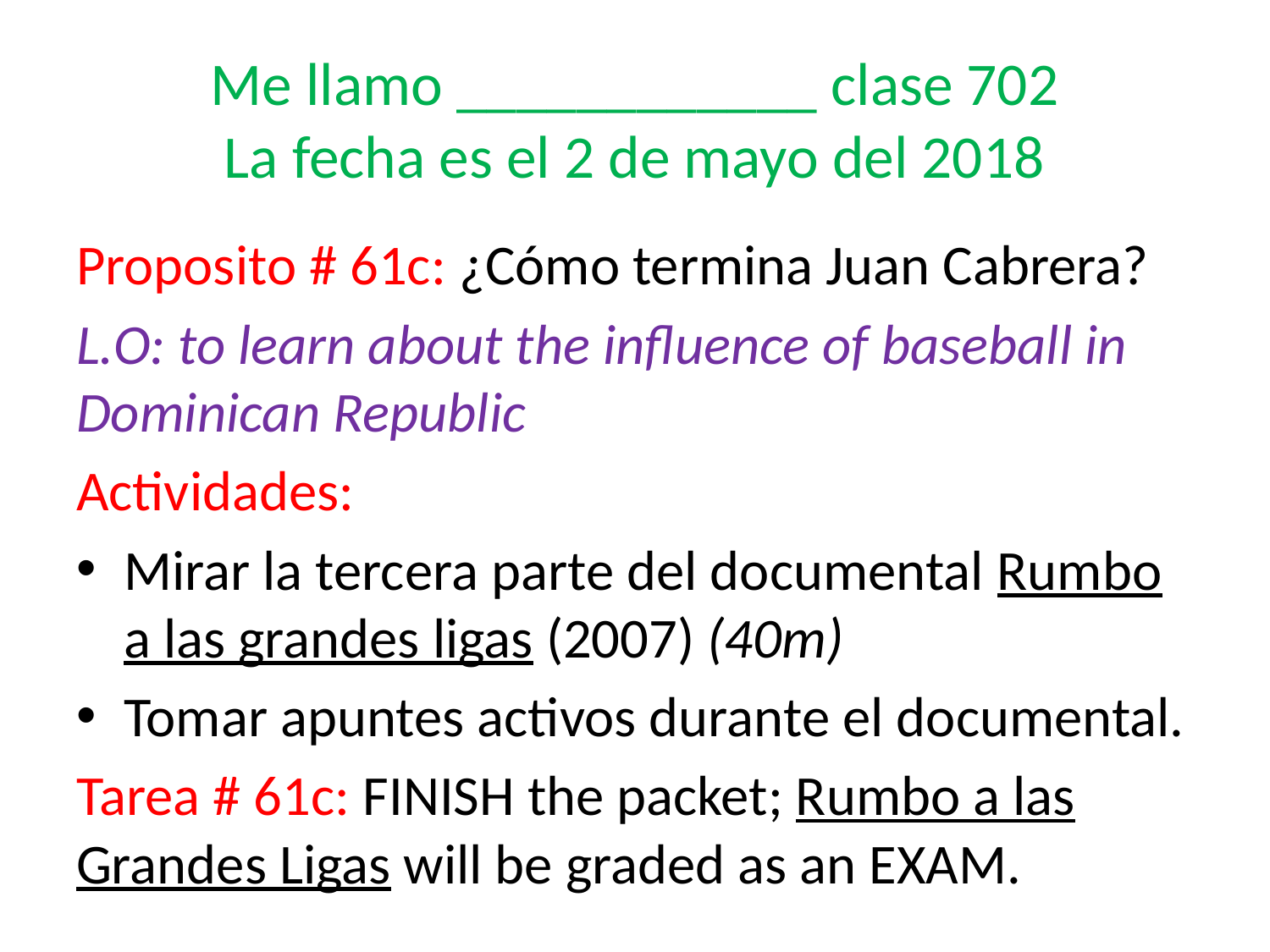

# Me llamo ____________ clase 702 La fecha es el 2 de mayo del 2018
Proposito # 61c: ¿Cómo termina Juan Cabrera?
L.O: to learn about the influence of baseball in Dominican Republic
Actividades:
Mirar la tercera parte del documental Rumbo a las grandes ligas (2007) (40m)
Tomar apuntes activos durante el documental.
Tarea # 61c: FINISH the packet; Rumbo a las Grandes Ligas will be graded as an EXAM.